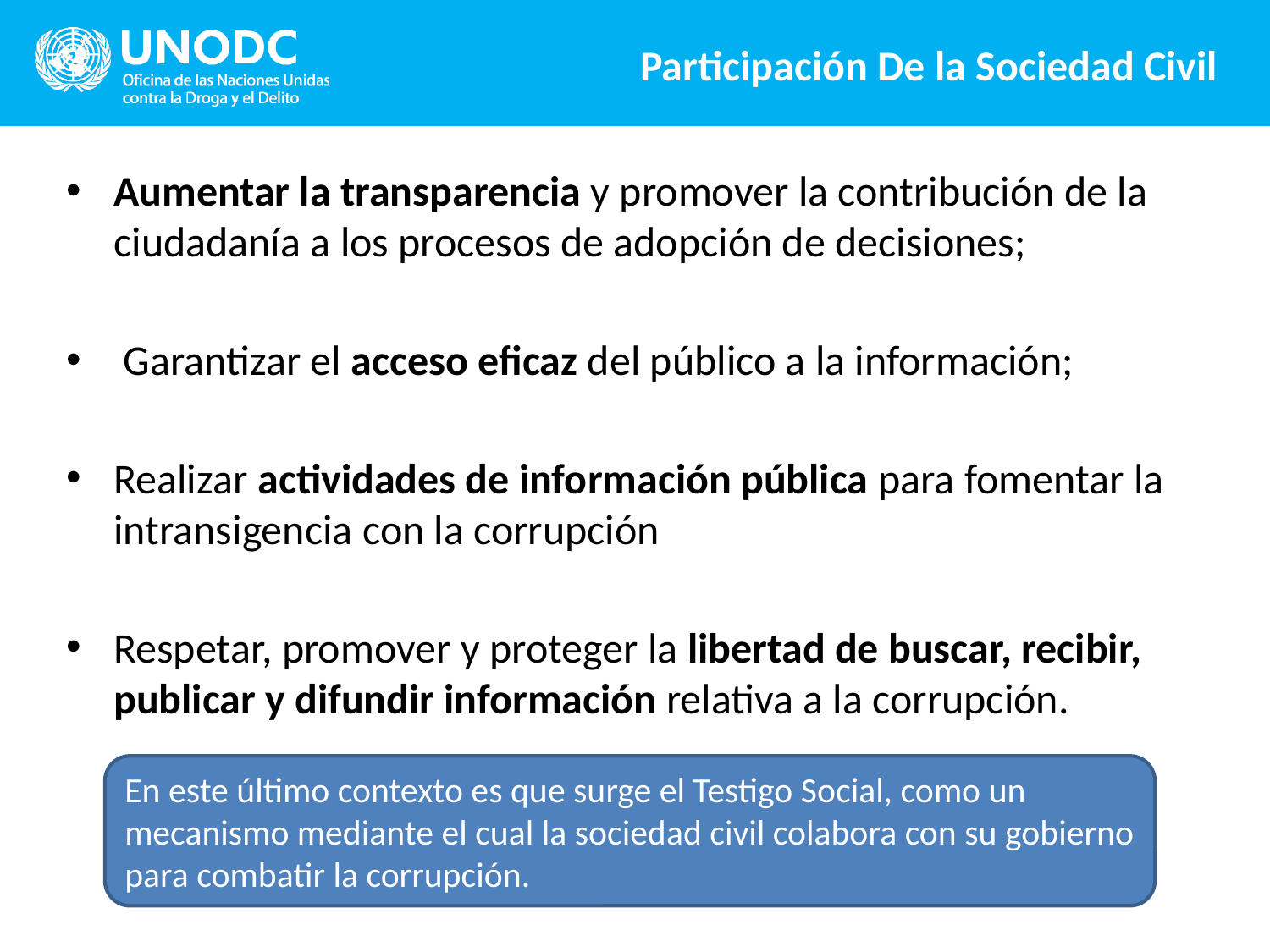

Participación De la Sociedad Civil
Aumentar la transparencia y promover la contribución de la ciudadanía a los procesos de adopción de decisiones;

 Garantizar el acceso eficaz del público a la información;

Realizar actividades de información pública para fomentar la intransigencia con la corrupción

Respetar, promover y proteger la libertad de buscar, recibir, publicar y difundir información relativa a la corrupción.

En este último contexto es que surge el Testigo Social, como un mecanismo mediante el cual la sociedad civil colabora con su gobierno para combatir la corrupción.